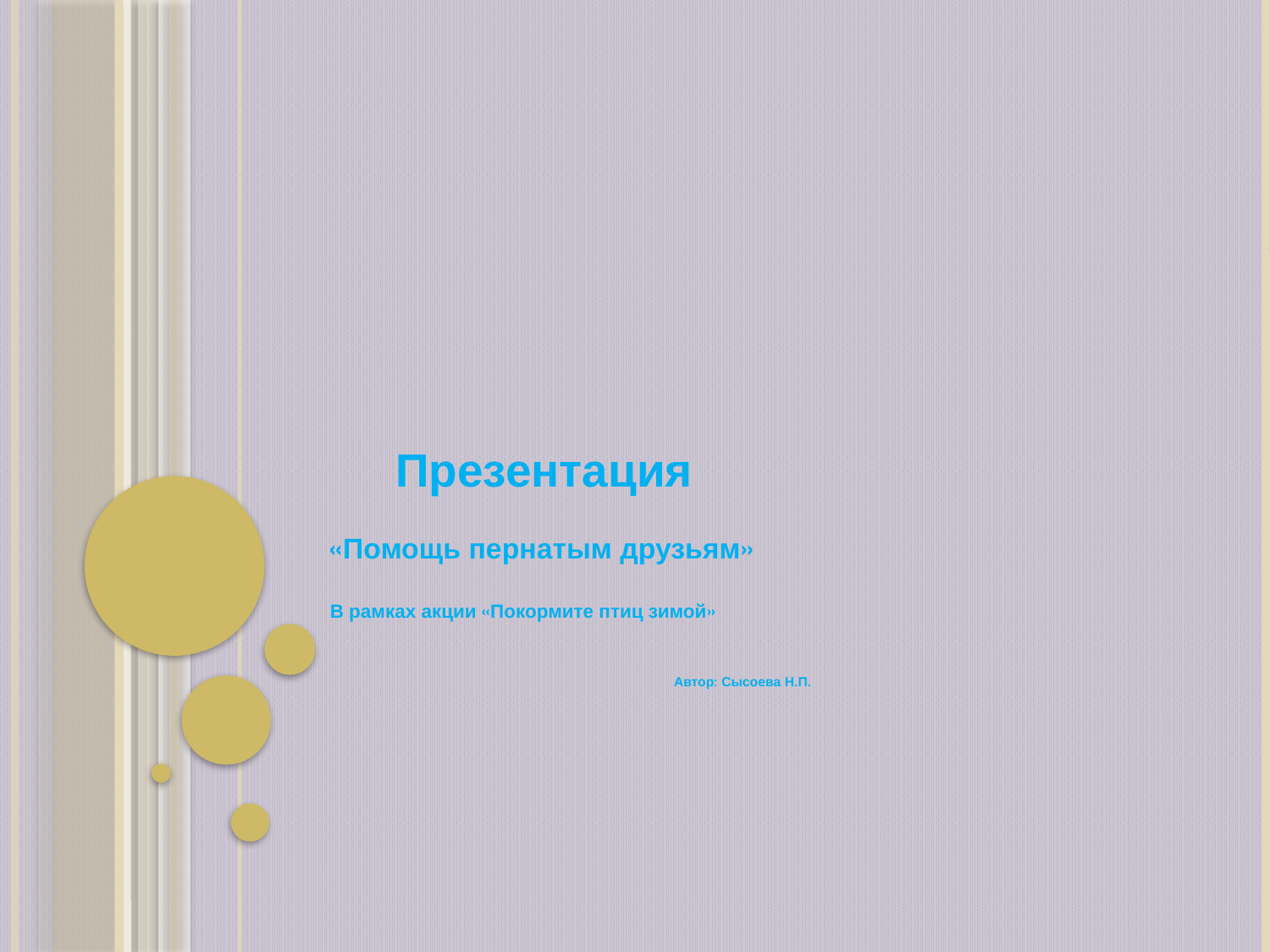

# Презентация «Помощь пернатым друзьям» В рамках акции «Покормите птиц зимой» Автор: Сысоева Н.П.